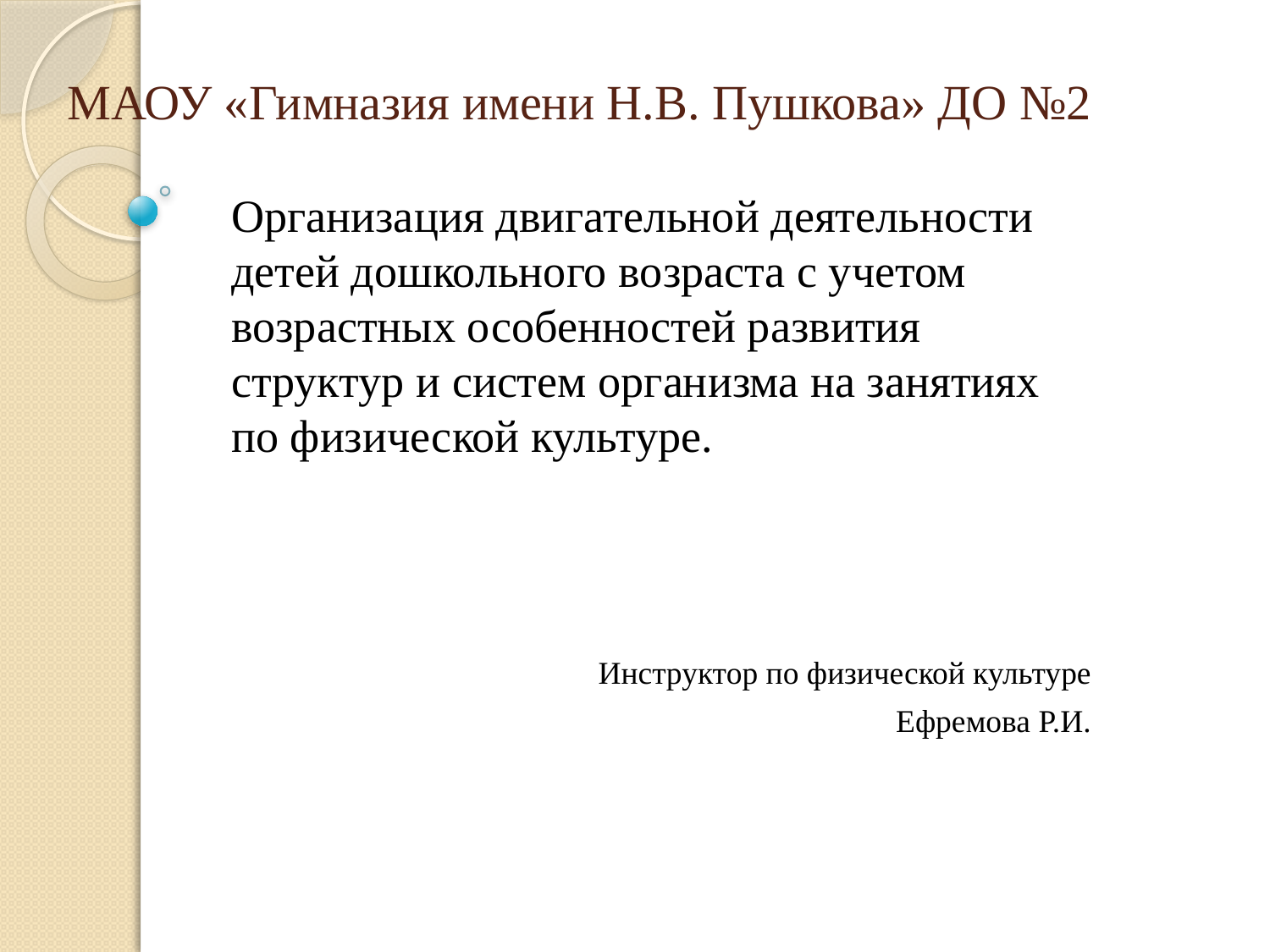

# МАОУ «Гимназия имени Н.В. Пушкова» ДО №2
Организация двигательной деятельности детей дошкольного возраста с учетом возрастных особенностей развития структур и систем организма на занятиях по физической культуре.

Инструктор по физической культуре
Ефремова Р.И.